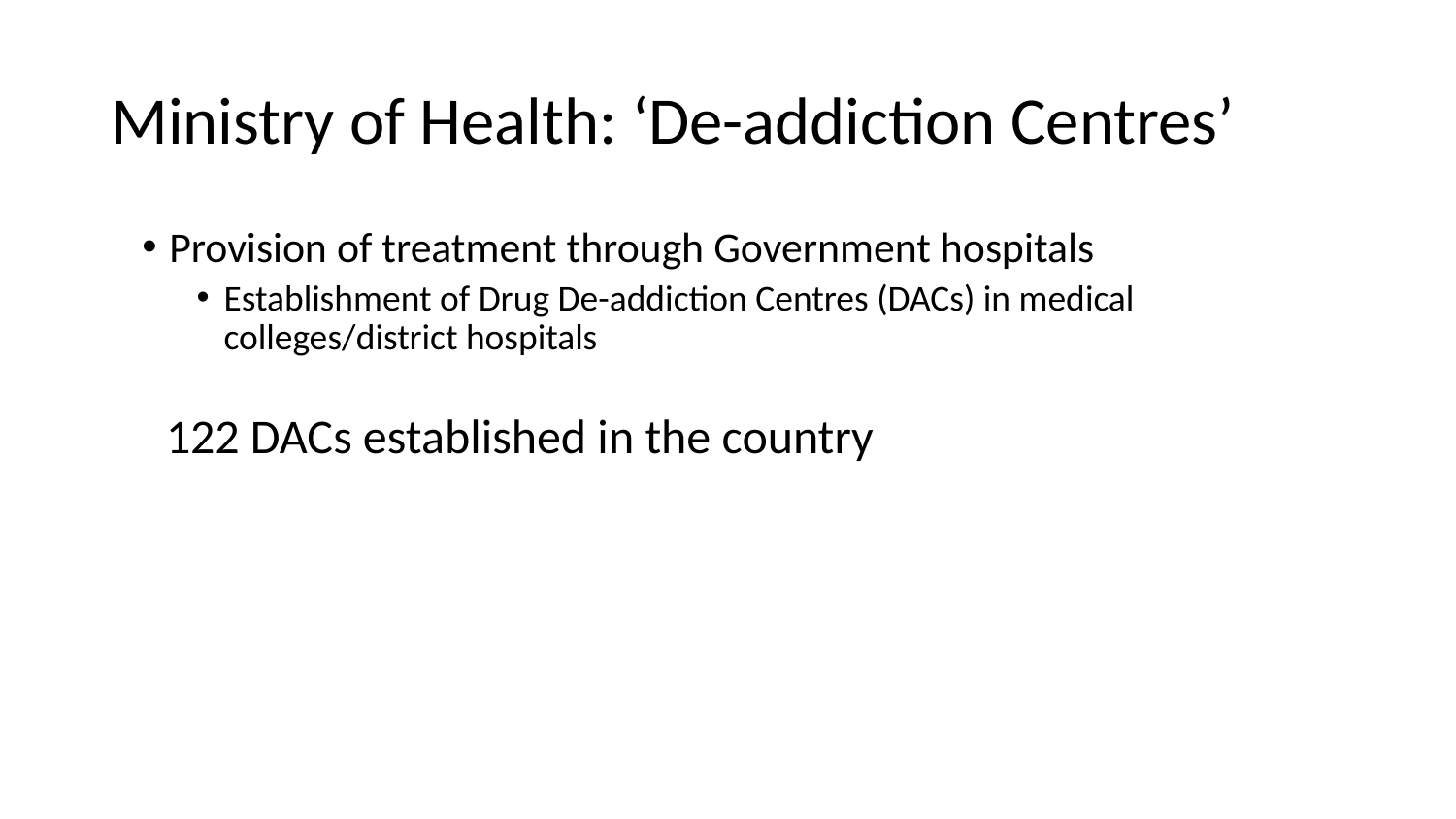

# Ministry of Health: ‘De-addiction Centres’
Provision of treatment through Government hospitals
Establishment of Drug De-addiction Centres (DACs) in medical colleges/district hospitals

122 DACs established in the country